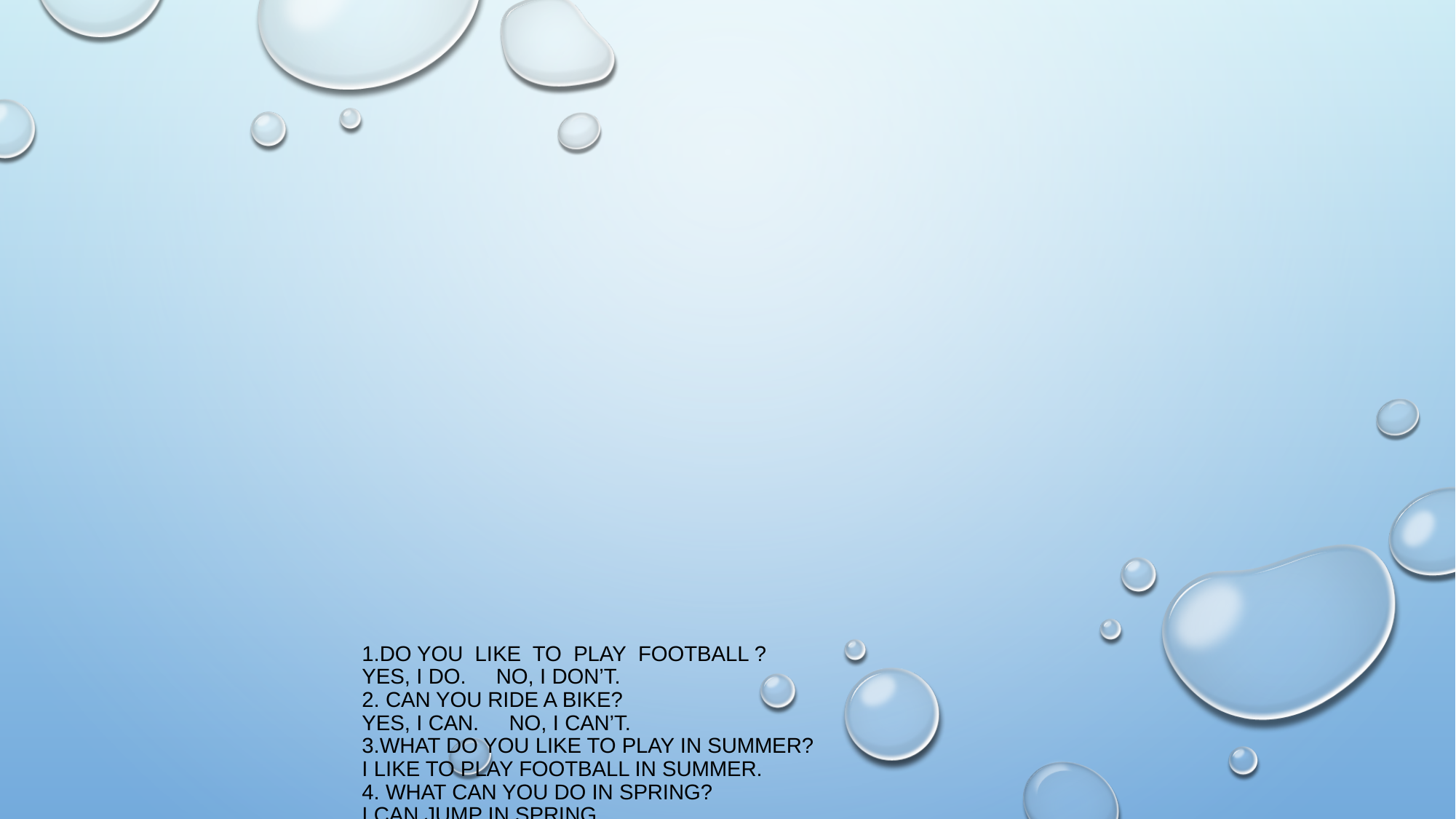

# 1.Do you  like  to  play  football ? Yes, I do.     No, I don’t. 2. Can you ride a bike? Yes, I can.     No, I can’t. 3.What do you like to play in summer? I like to play football in summer. 4. What can you do in spring? I can jump in spring. 5.  What can you do any time? I can jump any time.